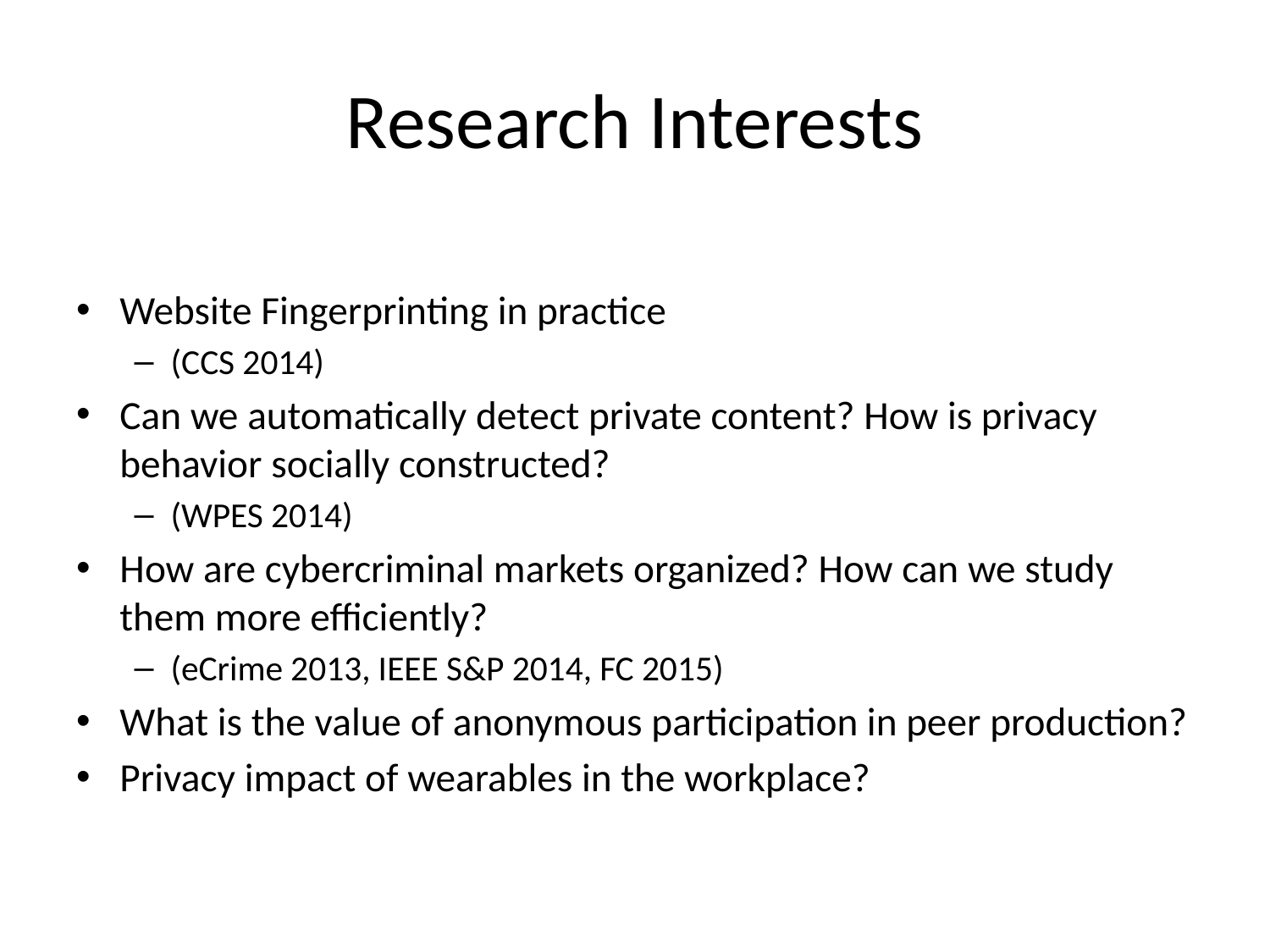

# Research Interests

Website Fingerprinting in practice
(CCS 2014)
Can we automatically detect private content? How is privacy behavior socially constructed?
(WPES 2014)
How are cybercriminal markets organized? How can we study them more efficiently?
(eCrime 2013, IEEE S&P 2014, FC 2015)
What is the value of anonymous participation in peer production?
Privacy impact of wearables in the workplace?